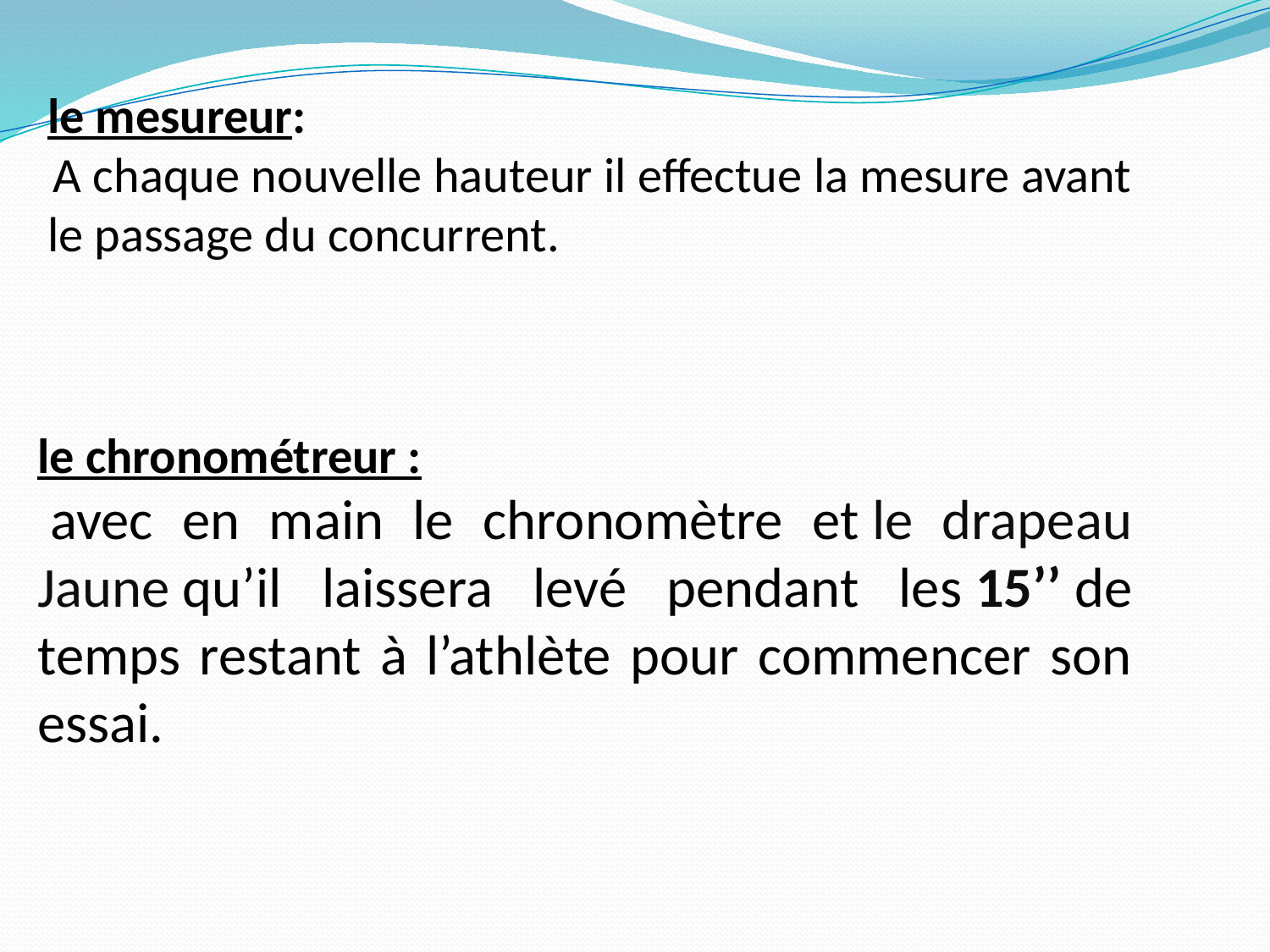

le mesureur:
 A chaque nouvelle hauteur il effectue la mesure avant le passage du concurrent.

le chronométreur :
 avec en main le chronomètre et le drapeau Jaune qu’il laissera levé pendant les 15’’ de temps restant à l’athlète pour commencer son essai.